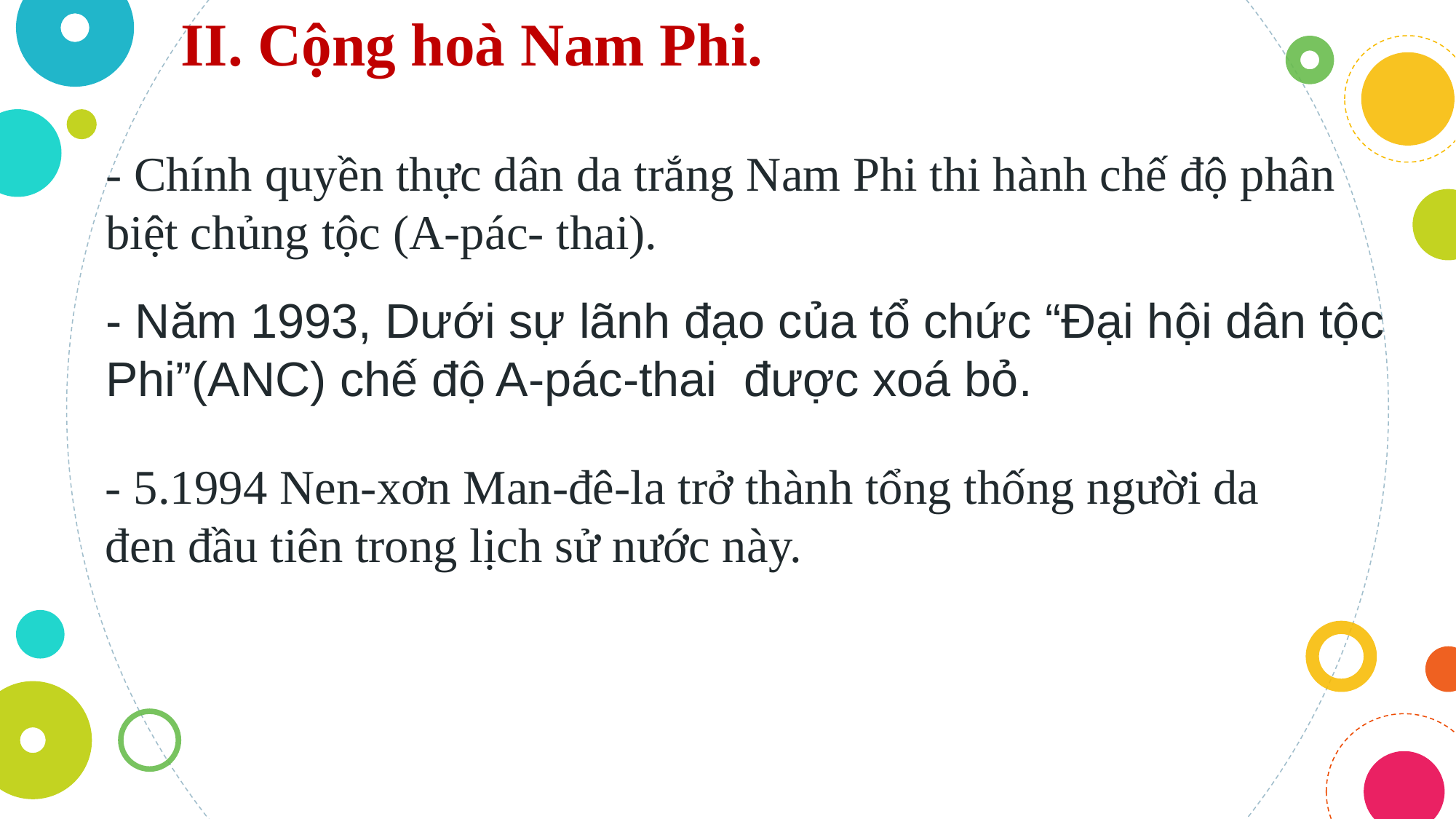

II. Cộng hoà Nam Phi.
- Chính quyền thực dân da trắng Nam Phi thi hành chế độ phân biệt chủng tộc (A-pác- thai).
- Năm 1993, Dưới sự lãnh đạo của tổ chức “Đại hội dân tộc Phi”(ANC) chế độ A-pác-thai  được xoá bỏ.
- 5.1994 Nen-xơn Man-đê-la trở thành tổng thống người da đen đầu tiên trong lịch sử nước này.